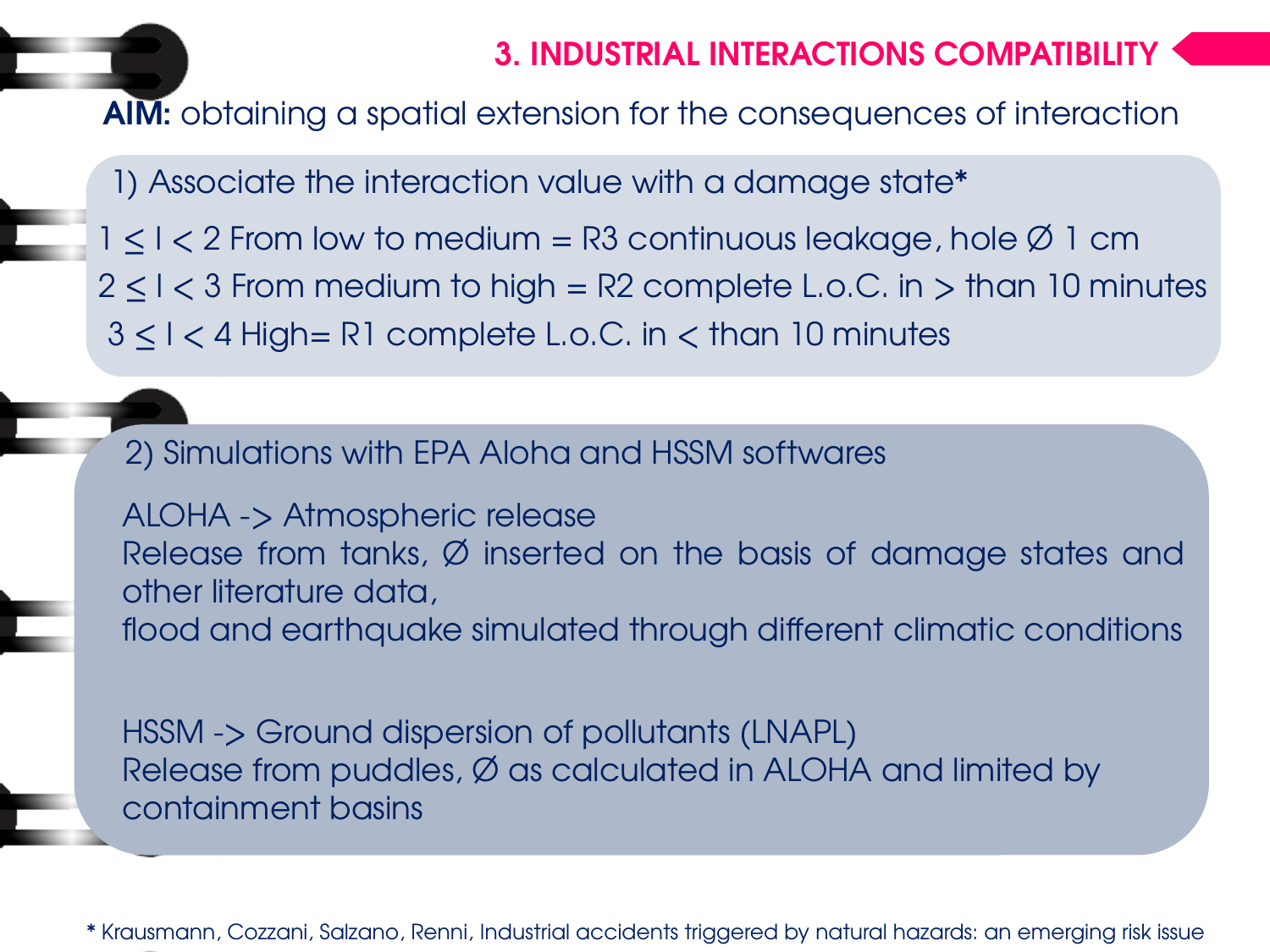

3. INDUSTRIAL INTERACTIONS COMPATIBILITY
AIM: obtaining a spatial extension for the consequences of interaction

1) Associate the interaction value with a damage state*
1 ≤ I < 2 From low to medium = R3 continuous leakage, hole Ø 1 cm
2 ≤ I < 3 From medium to high = R2 complete L.o.C. in > than 10 minutes
3 ≤ I < 4 High= R1 complete L.o.C. in < than 10 minutes

2) Simulations with EPA Aloha and HSSM softwares
ALOHA -> Atmospheric release
Release from tanks, Ø inserted on the basis of damage states and other literature data,
flood and earthquake simulated through different climatic conditions
HSSM -> Ground dispersion of pollutants (LNAPL)
Release from puddles, Ø as calculated in ALOHA and limited by containment basins
* Krausmann, Cozzani, Salzano, Renni, Industrial accidents triggered by natural hazards: an emerging risk issue